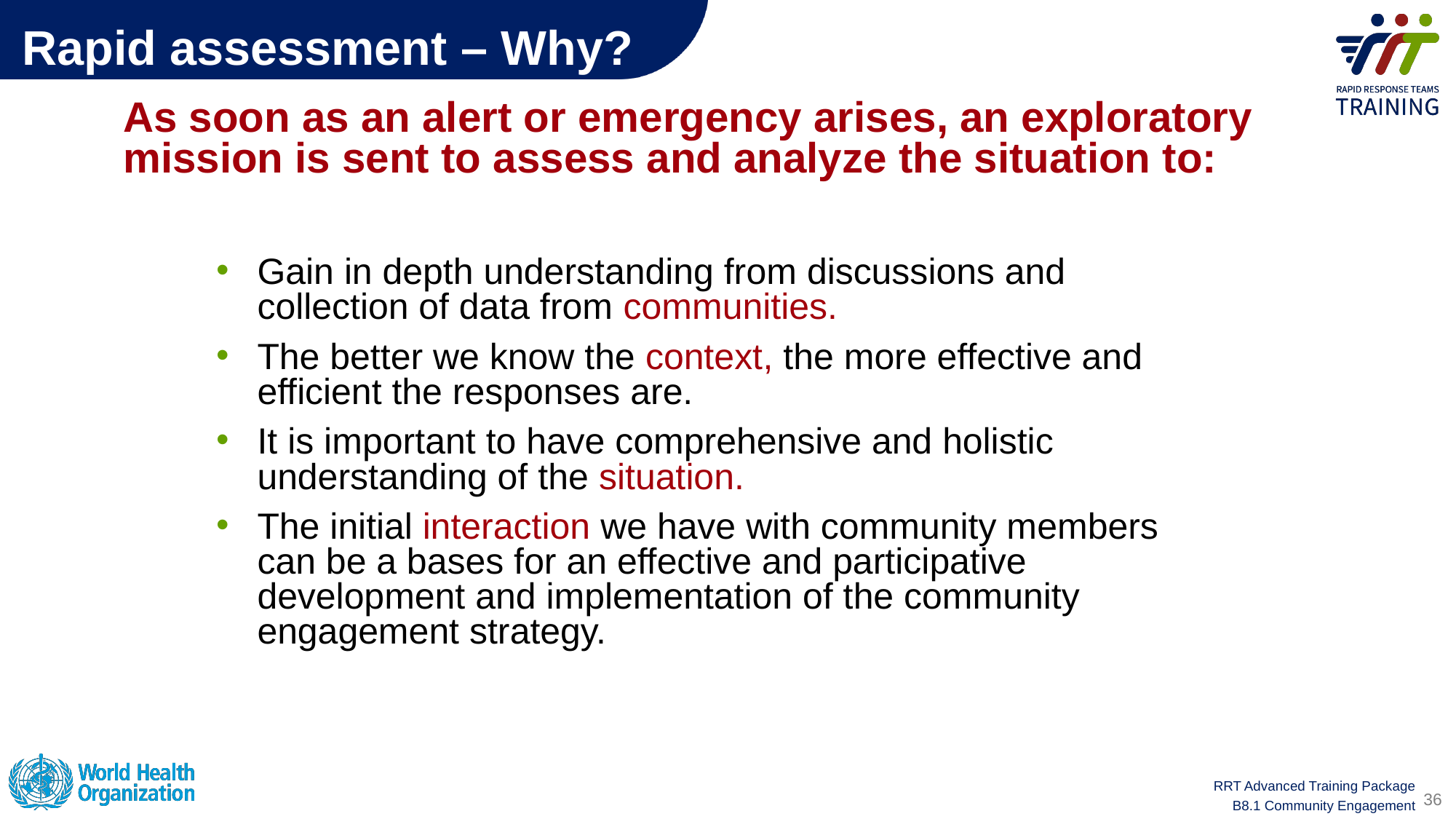

Rapid assessment – Why?
As soon as an alert or emergency arises, an exploratory mission is sent to assess and analyze the situation to:
Gain in depth understanding from discussions and collection of data from communities.
The better we know the context, the more effective and efficient the responses are.
It is important to have comprehensive and holistic understanding of the situation.
The initial interaction we have with community members can be a bases for an effective and participative development and implementation of the community engagement strategy.